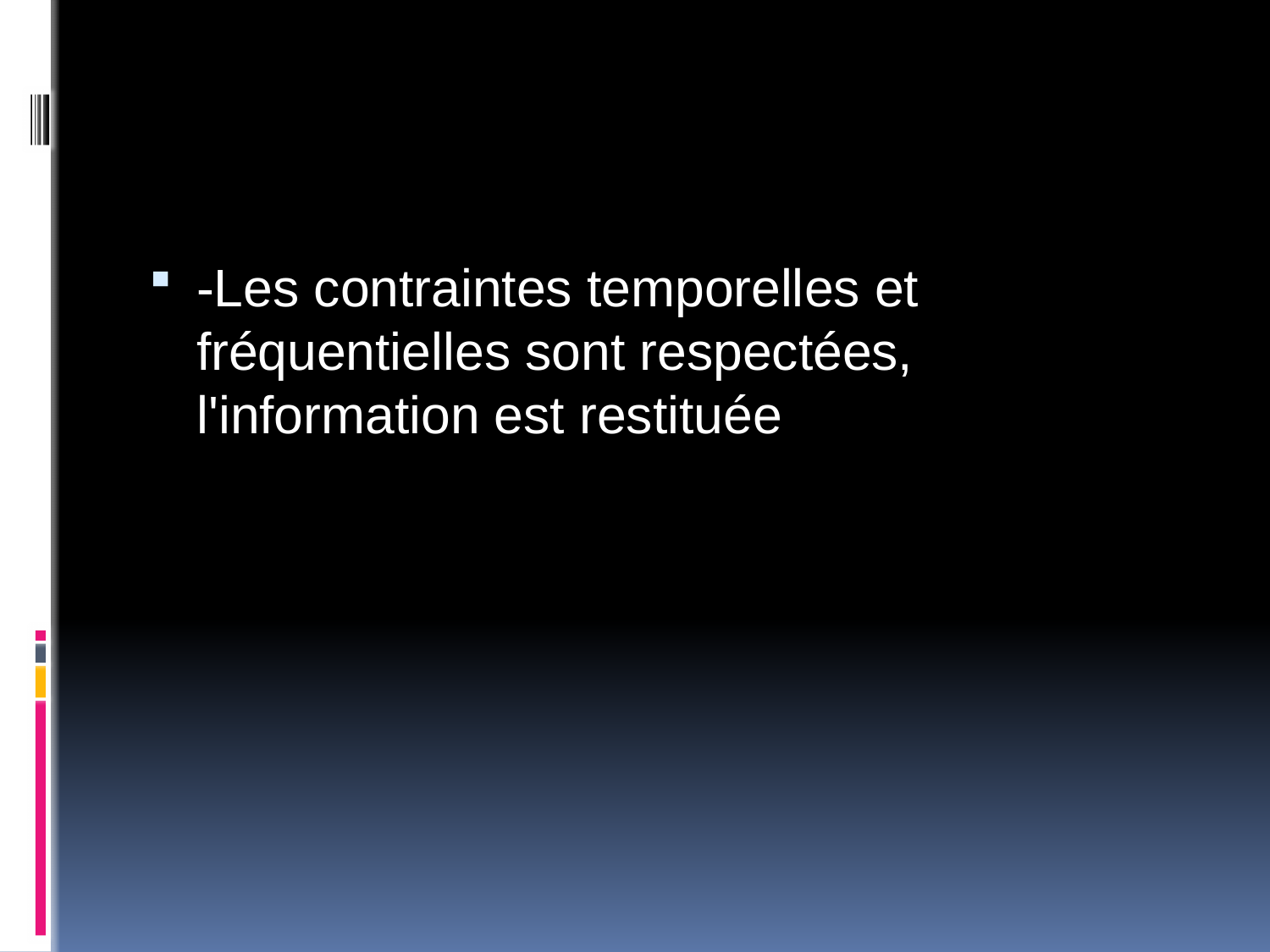

#
-Les contraintes temporelles et fréquentielles sont respectées, l'information est restituée